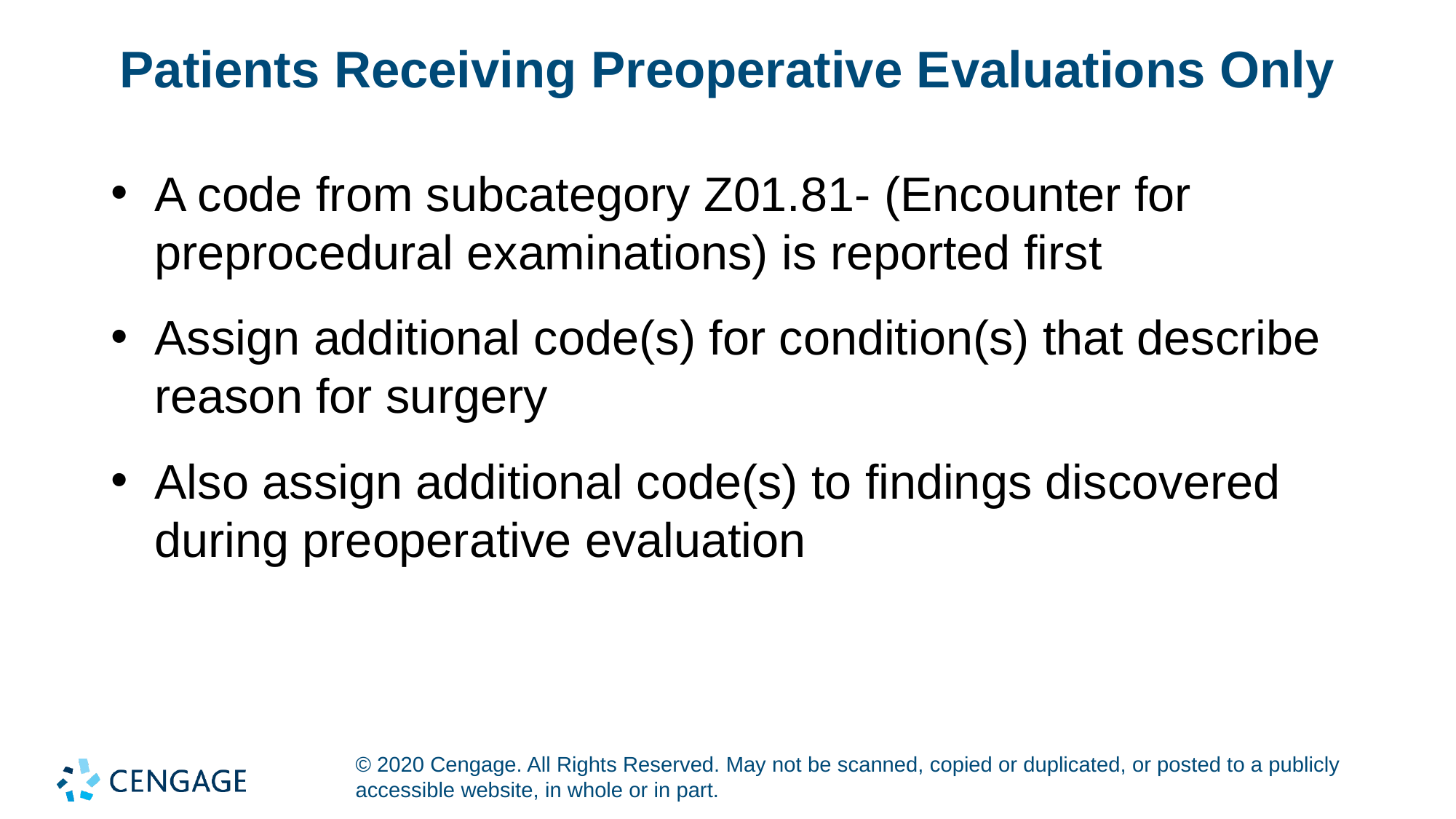

# Patients Receiving Preoperative Evaluations Only
A code from subcategory Z01.81- (Encounter for preprocedural examinations) is reported first
Assign additional code(s) for condition(s) that describe reason for surgery
Also assign additional code(s) to findings discovered during preoperative evaluation